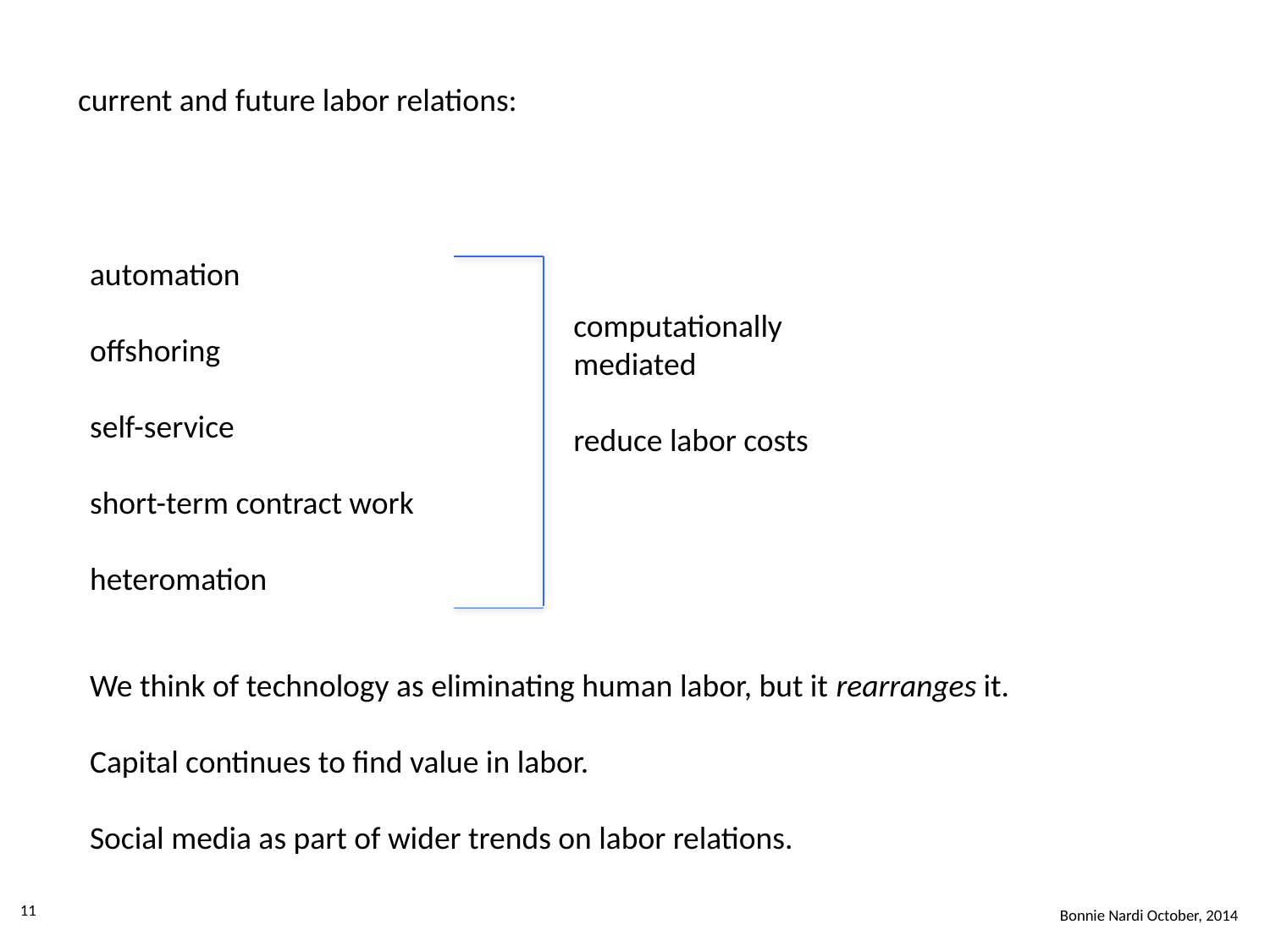

# current and future labor relations:

automation

offshoring

self-service

short-term contract work

heteromation

computationally mediated

reduce labor costs
We think of technology as eliminating human labor, but it rearranges it.
Capital continues to find value in labor.
Social media as part of wider trends on labor relations.
11
Bonnie Nardi October, 2014